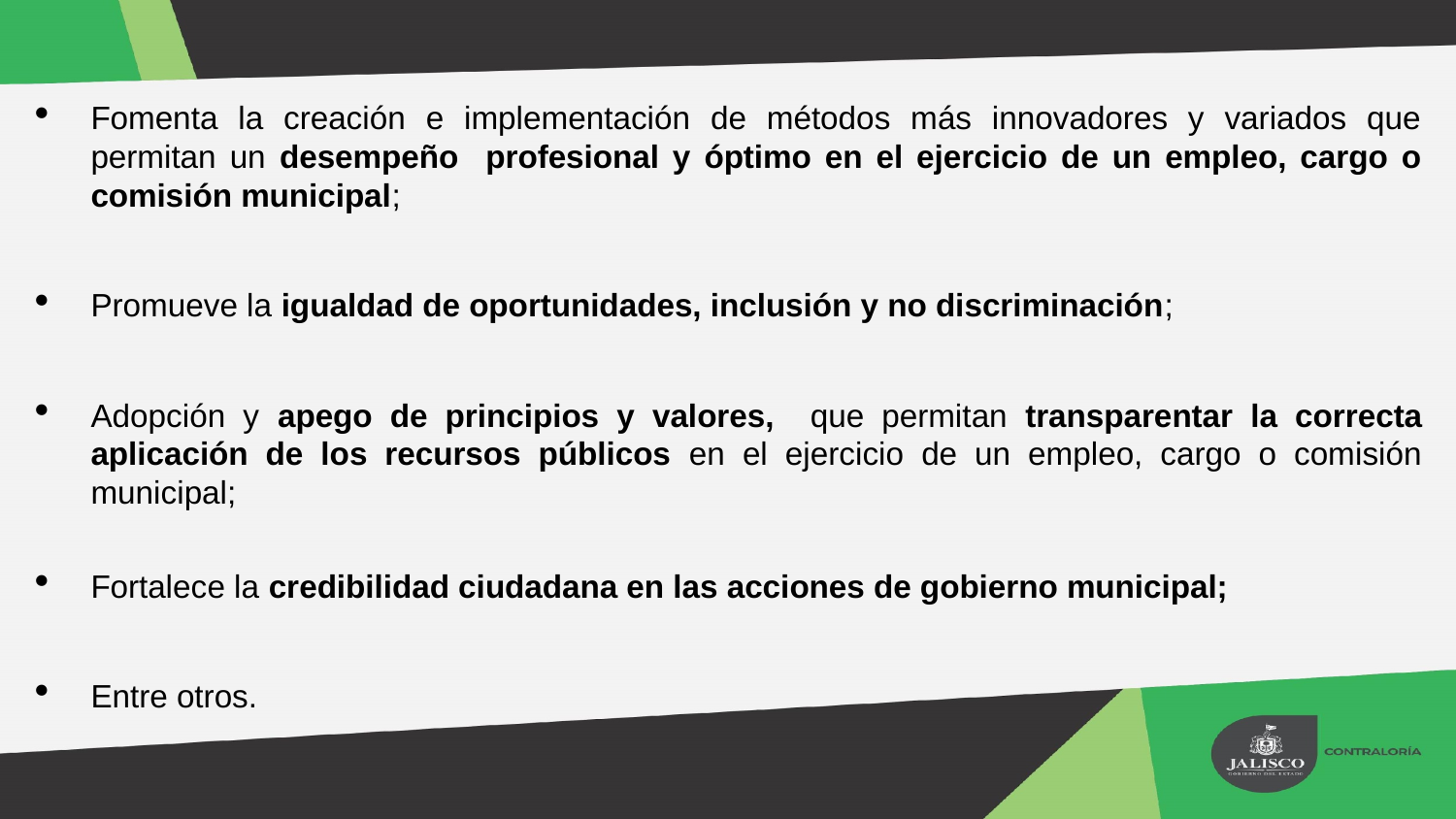

Fomenta la creación e implementación de métodos más innovadores y variados que permitan un desempeño  profesional y óptimo en el ejercicio de un empleo, cargo o comisión municipal;

Promueve la igualdad de oportunidades, inclusión y no discriminación;

Adopción y apego de principios y valores,  que permitan transparentar la correcta aplicación de los recursos públicos en el ejercicio de un empleo, cargo o comisión municipal;

Fortalece la credibilidad ciudadana en las acciones de gobierno municipal;

Entre otros.